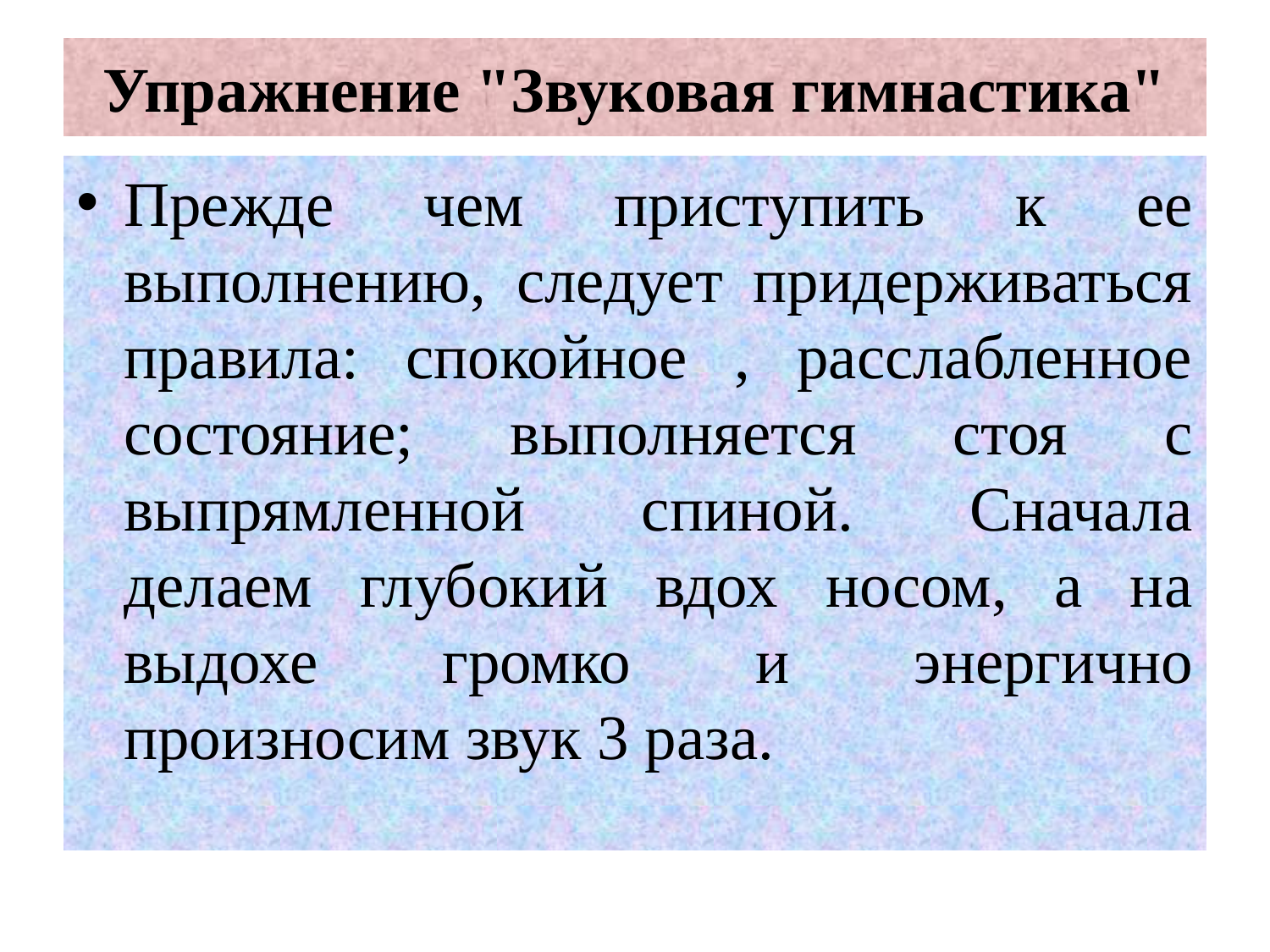

# Упражнение "Звуковая гимнастика"
Прежде чем приступить к ее выполнению, следует придерживаться правила: спокойное , расслабленное состояние; выполняется стоя с выпрямленной спиной. Сначала делаем глубокий вдох носом, а на выдохе громко и энергично произносим звук 3 раза.